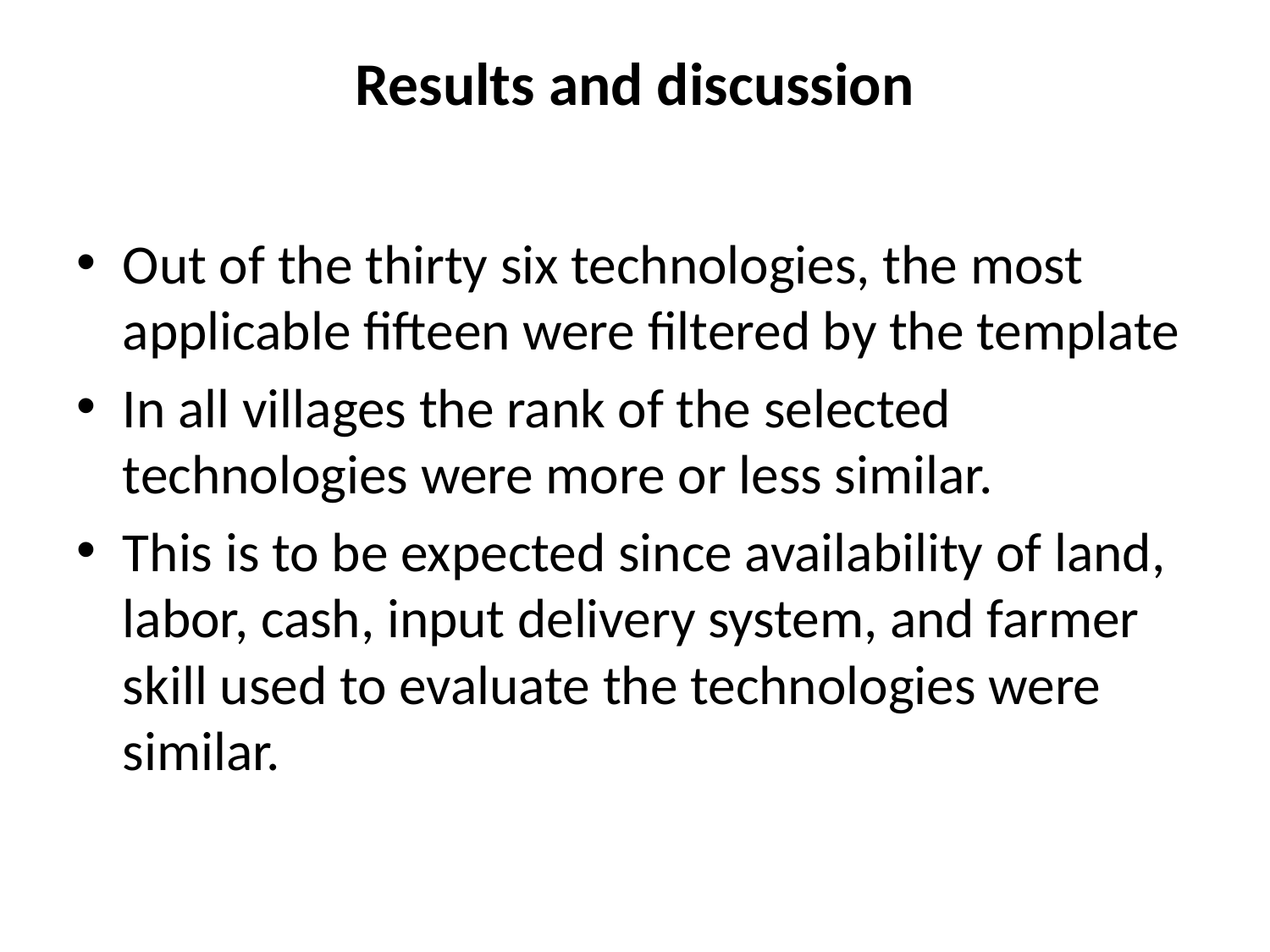

# Results and discussion
Out of the thirty six technologies, the most applicable fifteen were filtered by the template
In all villages the rank of the selected technologies were more or less similar.
This is to be expected since availability of land, labor, cash, input delivery system, and farmer skill used to evaluate the technologies were similar.